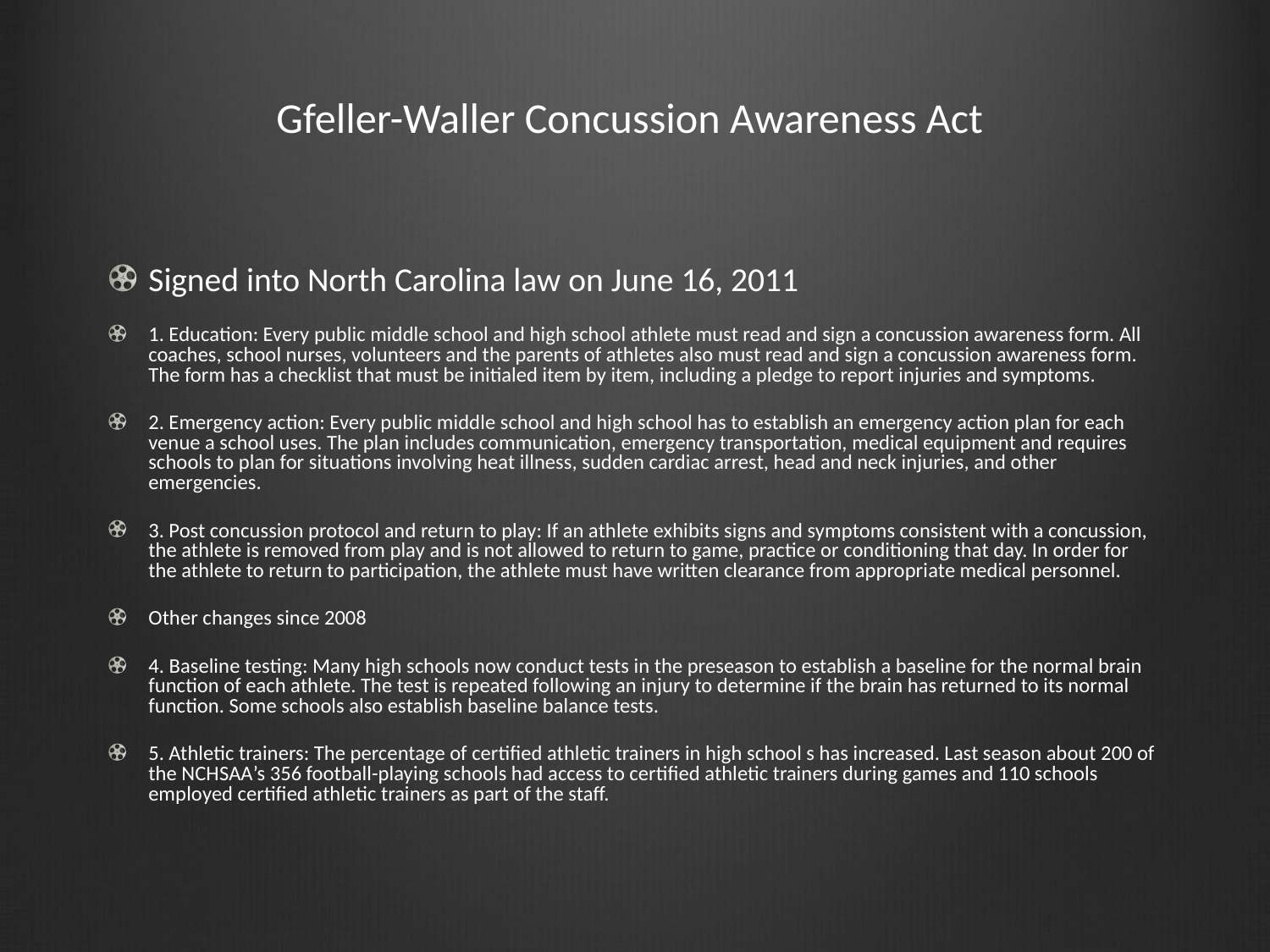

# Gfeller-Waller Concussion Awareness Act
Signed into North Carolina law on June 16, 2011
1. Education: Every public middle school and high school athlete must read and sign a concussion awareness form. All coaches, school nurses, volunteers and the parents of athletes also must read and sign a concussion awareness form. The form has a checklist that must be initialed item by item, including a pledge to report injuries and symptoms.
2. Emergency action: Every public middle school and high school has to establish an emergency action plan for each venue a school uses. The plan includes communication, emergency transportation, medical equipment and requires schools to plan for situations involving heat illness, sudden cardiac arrest, head and neck injuries, and other emergencies.
3. Post concussion protocol and return to play: If an athlete exhibits signs and symptoms consistent with a concussion, the athlete is removed from play and is not allowed to return to game, practice or conditioning that day. In order for the athlete to return to participation, the athlete must have written clearance from appropriate medical personnel.
Other changes since 2008
4. Baseline testing: Many high schools now conduct tests in the preseason to establish a baseline for the normal brain function of each athlete. The test is repeated following an injury to determine if the brain has returned to its normal function. Some schools also establish baseline balance tests.
5. Athletic trainers: The percentage of certified athletic trainers in high school s has increased. Last season about 200 of the NCHSAA’s 356 football-playing schools had access to certified athletic trainers during games and 110 schools employed certified athletic trainers as part of the staff.